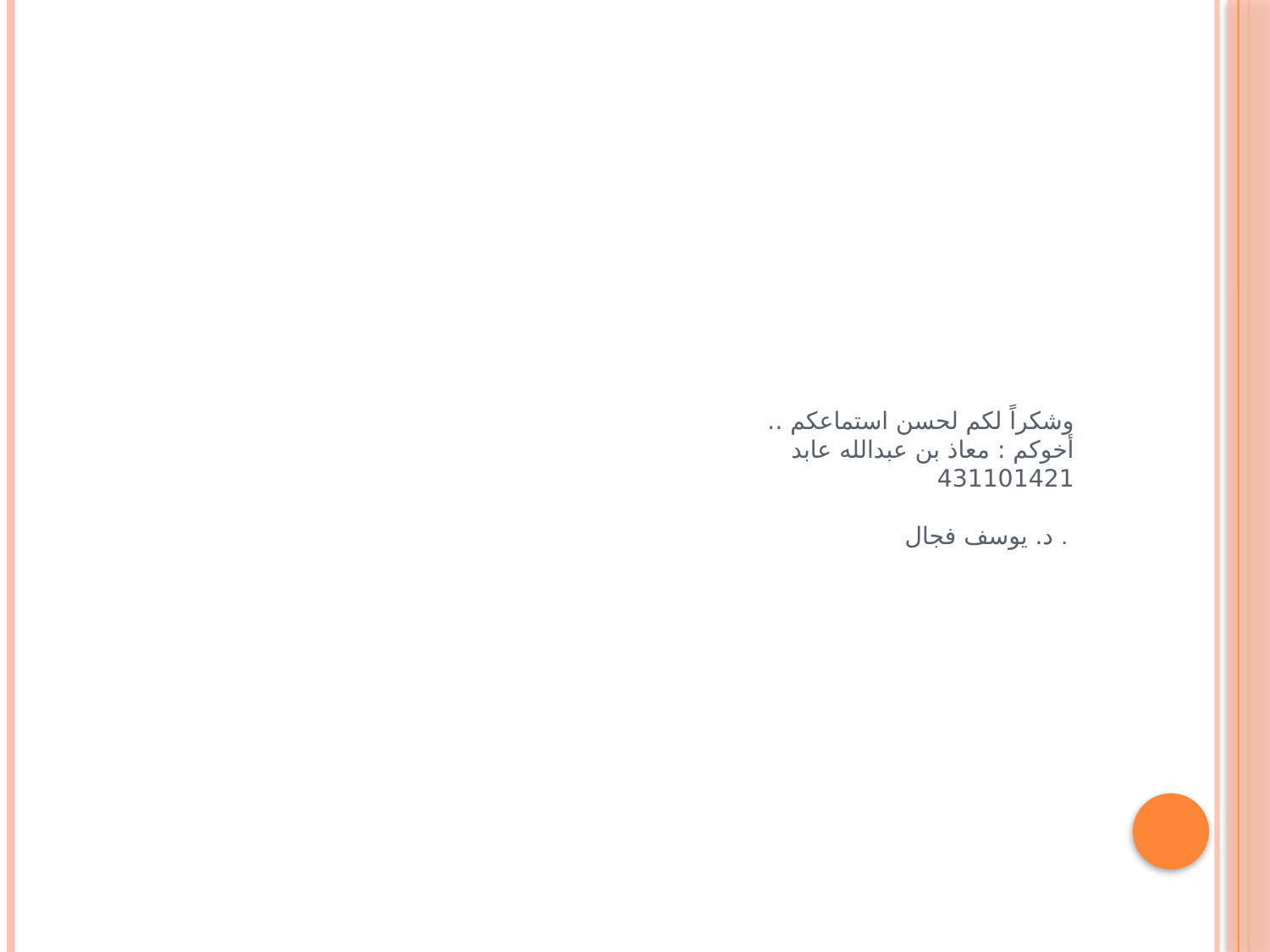

# وشكراً لكم لحسن استماعكم .. أخوكم : معاذ بن عبدالله عابد 431101421 د. يوسف فجال .